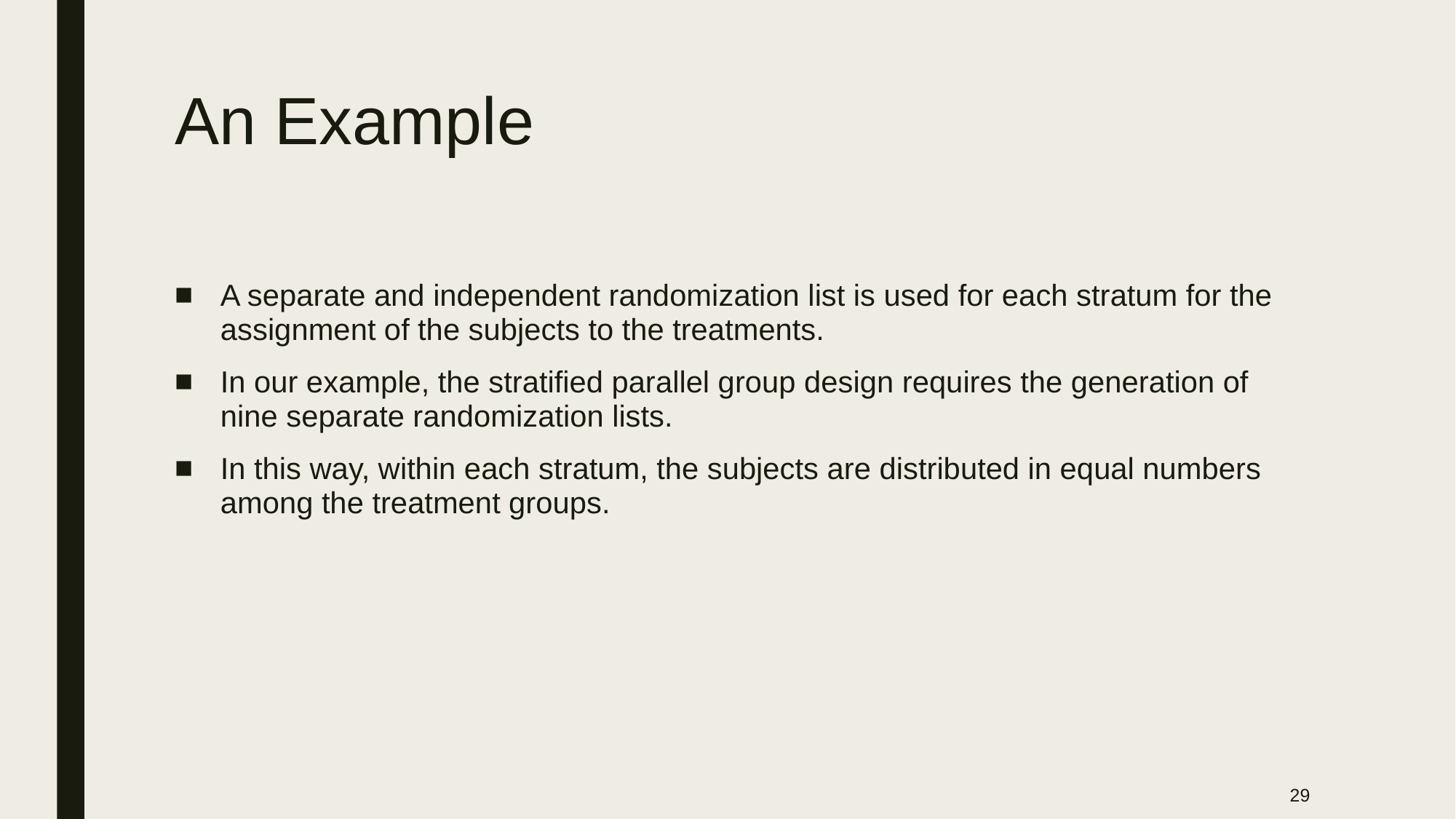

# An Example
A separate and independent randomization list is used for each stratum for the assignment of the subjects to the treatments.
In our example, the stratified parallel group design requires the generation of nine separate randomization lists.
In this way, within each stratum, the subjects are distributed in equal numbers among the treatment groups.
29